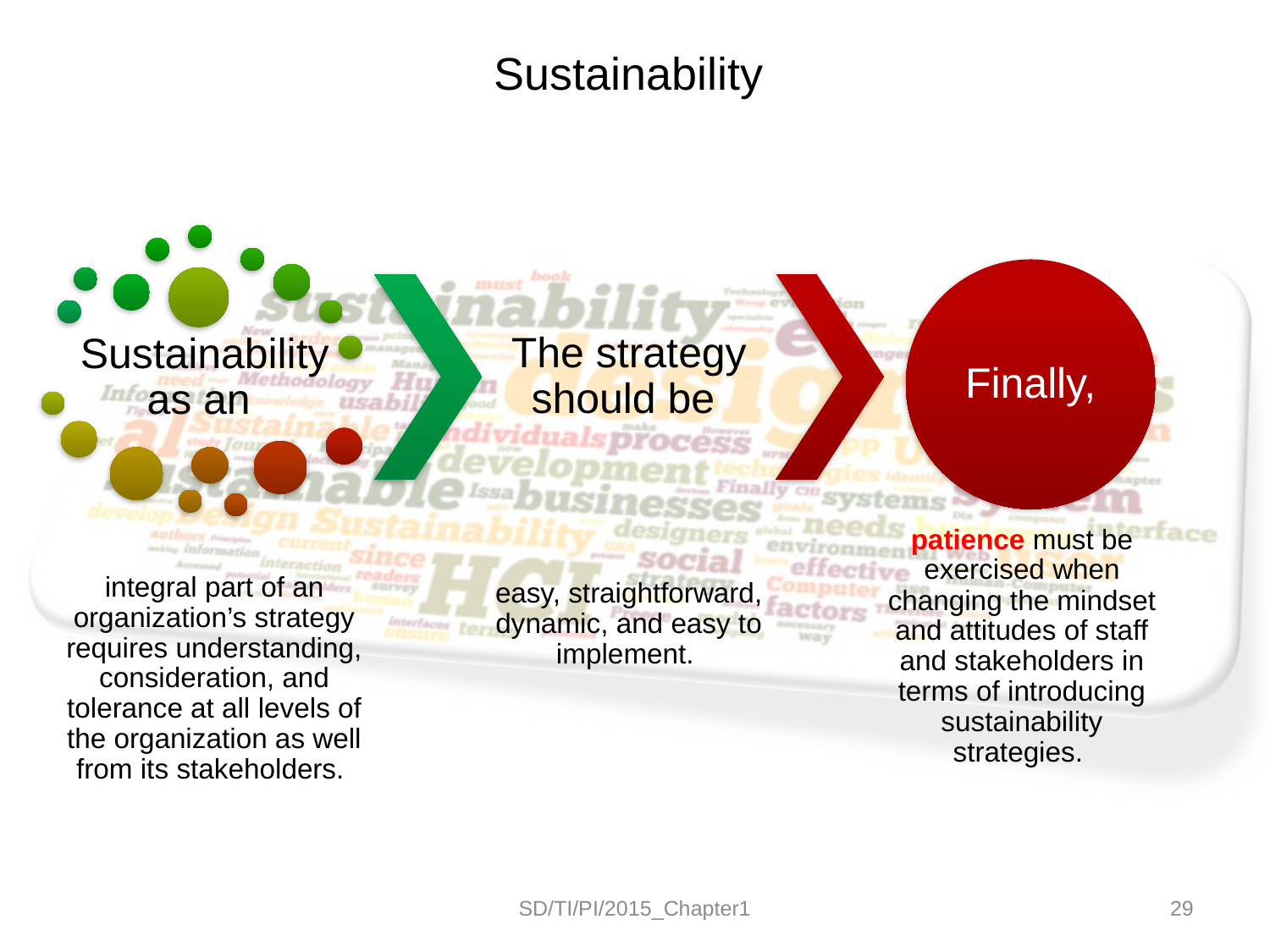

# Sustainability
Sustainability as an
integral part of an organization’s strategy requires understanding, consideration, and tolerance at all levels of the organization as well from its stakeholders.
The strategy should be
easy, straightforward, dynamic, and easy to implement.
Finally,
patience must be exercised when changing the mindset and attitudes of staff and stakeholders in terms of introducing sustainability strategies.
SD/TI/PI/2015_Chapter1
29